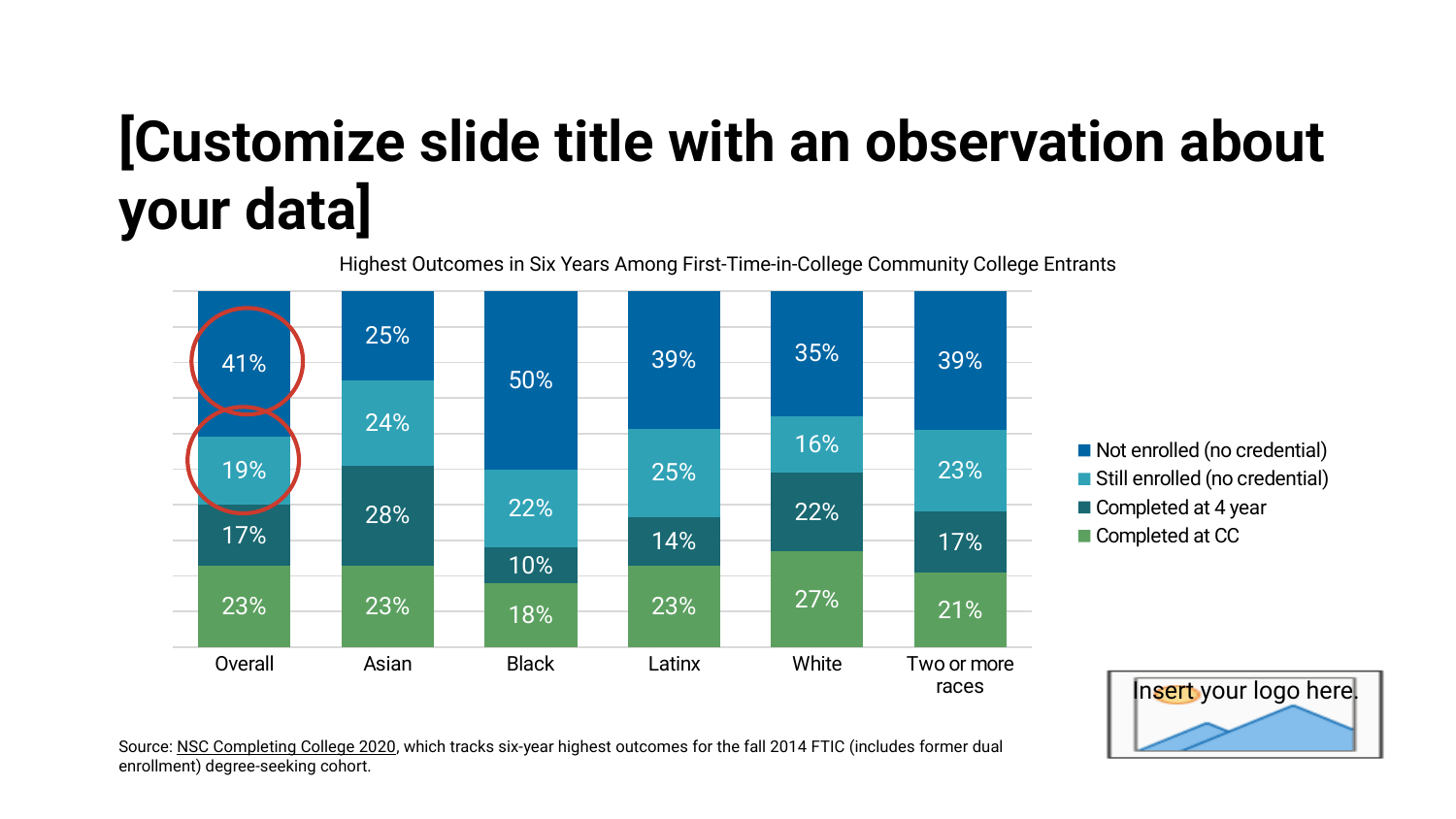

# [Customize slide title with an observation about your data]
Highest Outcomes in Six Years Among First-Time-in-College Community College Entrants

### Chart

| Category | Completed at CC | Completed at 4 year | Still enrolled (no credential) | Not enrolled (no credential) |
|---|---|---|---|---|
| Overall | 0.23 | 0.17 | 0.19 | 0.41 |
| Asian | 0.23 | 0.28 | 0.24 | 0.25 |
| Black | 0.18 | 0.1 | 0.22 | 0.5 |
| Latinx | 0.23 | 0.14 | 0.25 | 0.39 |
| White | 0.27 | 0.22 | 0.16 | 0.35 |
| Two or more races | 0.21 | 0.17 | 0.23 | 0.39 |
Source: NSC Completing College 2020, which tracks six-year highest outcomes for the fall 2014 FTIC (includes former dual enrollment) degree-seeking cohort.